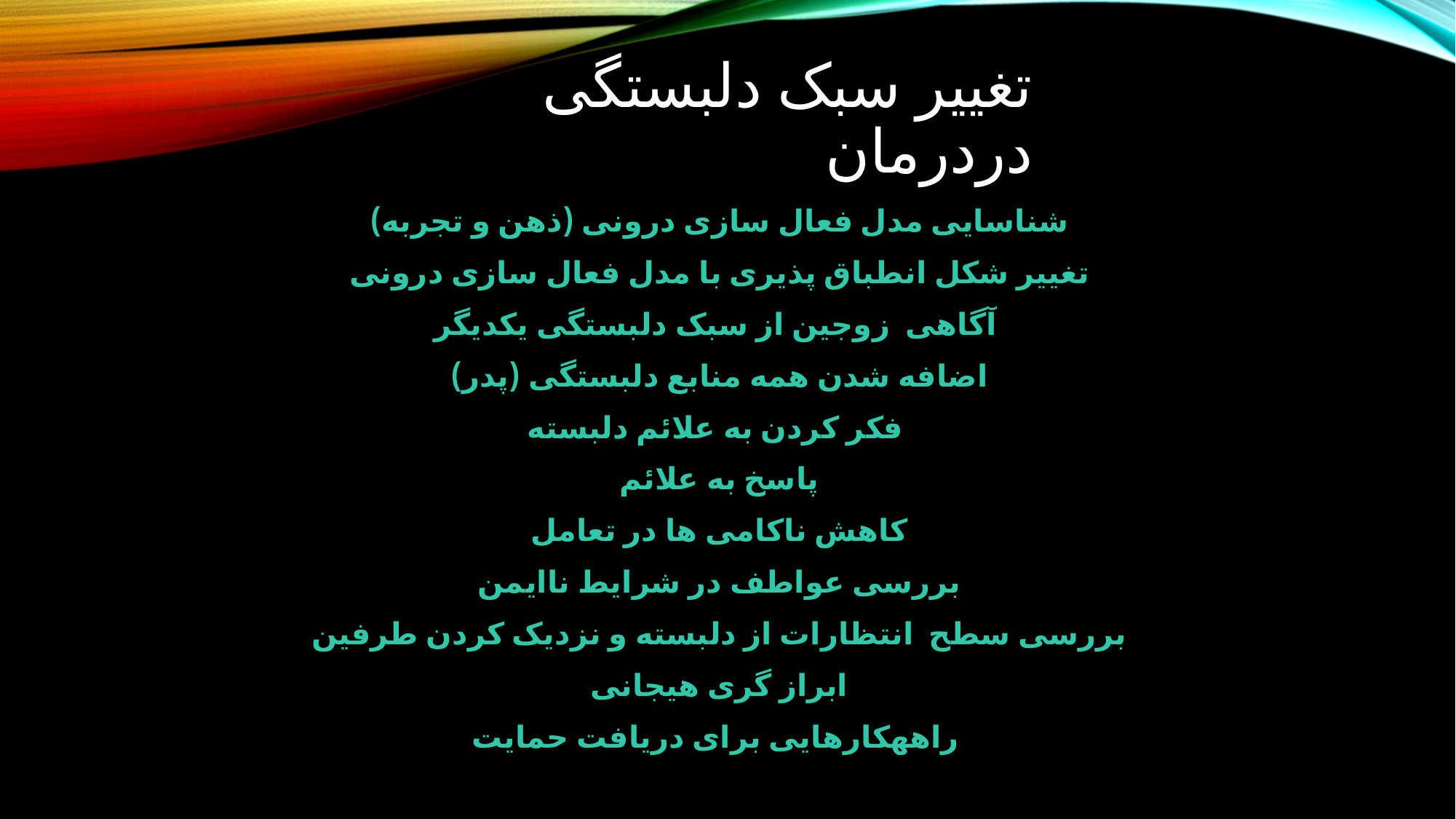

# تغییر سبک دلبستگی دردرمان

شناسایی مدل فعال سازی درونی (ذهن و تجربه)
تغییر شکل انطباق پذیری با مدل فعال سازی درونی
آگاهی  زوجین از سبک دلبستگی یکدیگر
اضافه شدن همه منابع دلبستگی (پدر)
فکر کردن به علائم دلبسته
پاسخ به علائم
کاهش ناکامی ها در تعامل
بررسی عواطف در شرایط ناایمن
بررسی سطح  انتظارات از دلبسته و نزدیک کردن طرفین
ابراز گری هیجانی
راههکارهایی برای دریافت حمایت